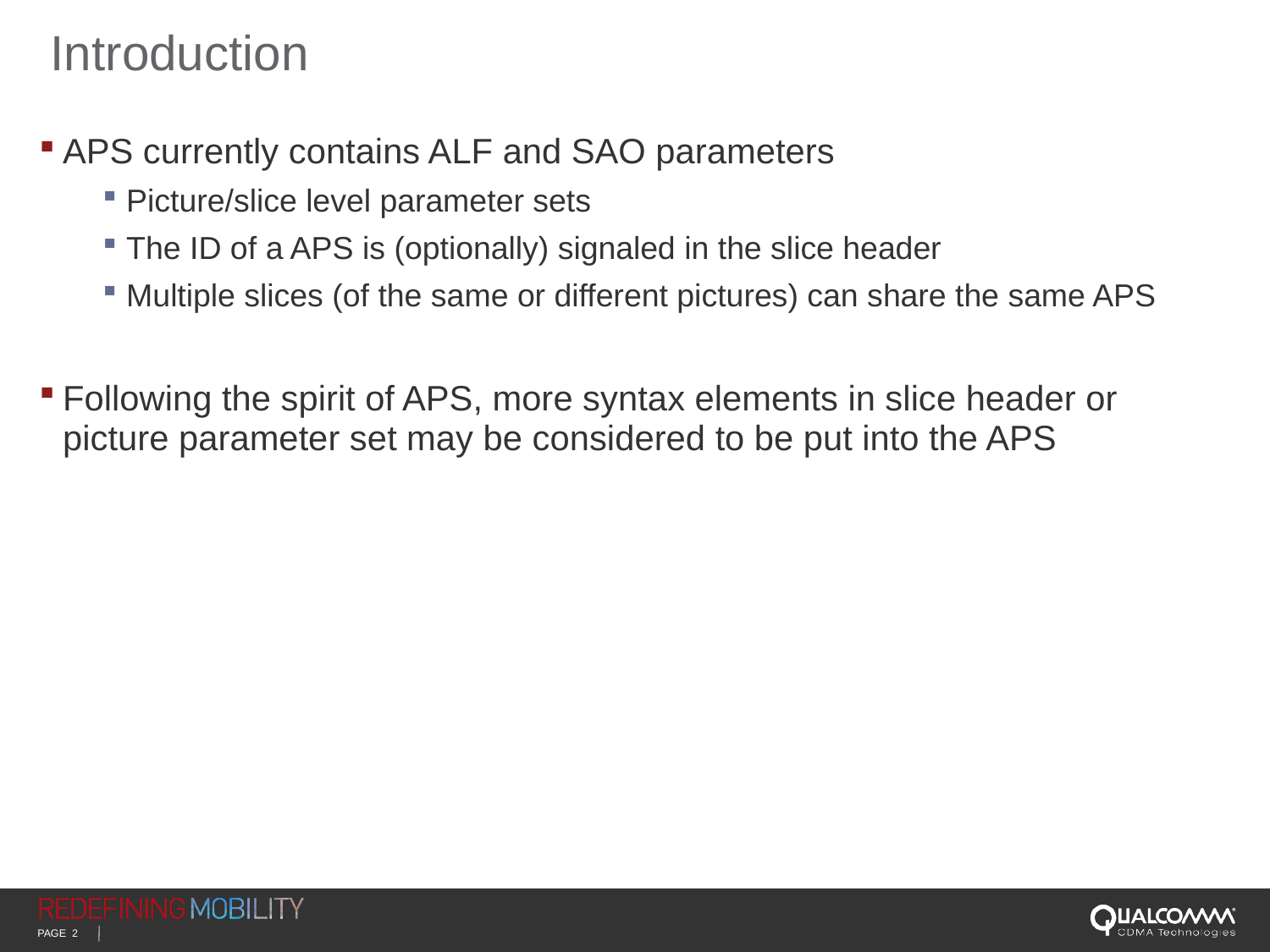

# Introduction
APS currently contains ALF and SAO parameters
Picture/slice level parameter sets
The ID of a APS is (optionally) signaled in the slice header
Multiple slices (of the same or different pictures) can share the same APS

Following the spirit of APS, more syntax elements in slice header or picture parameter set may be considered to be put into the APS